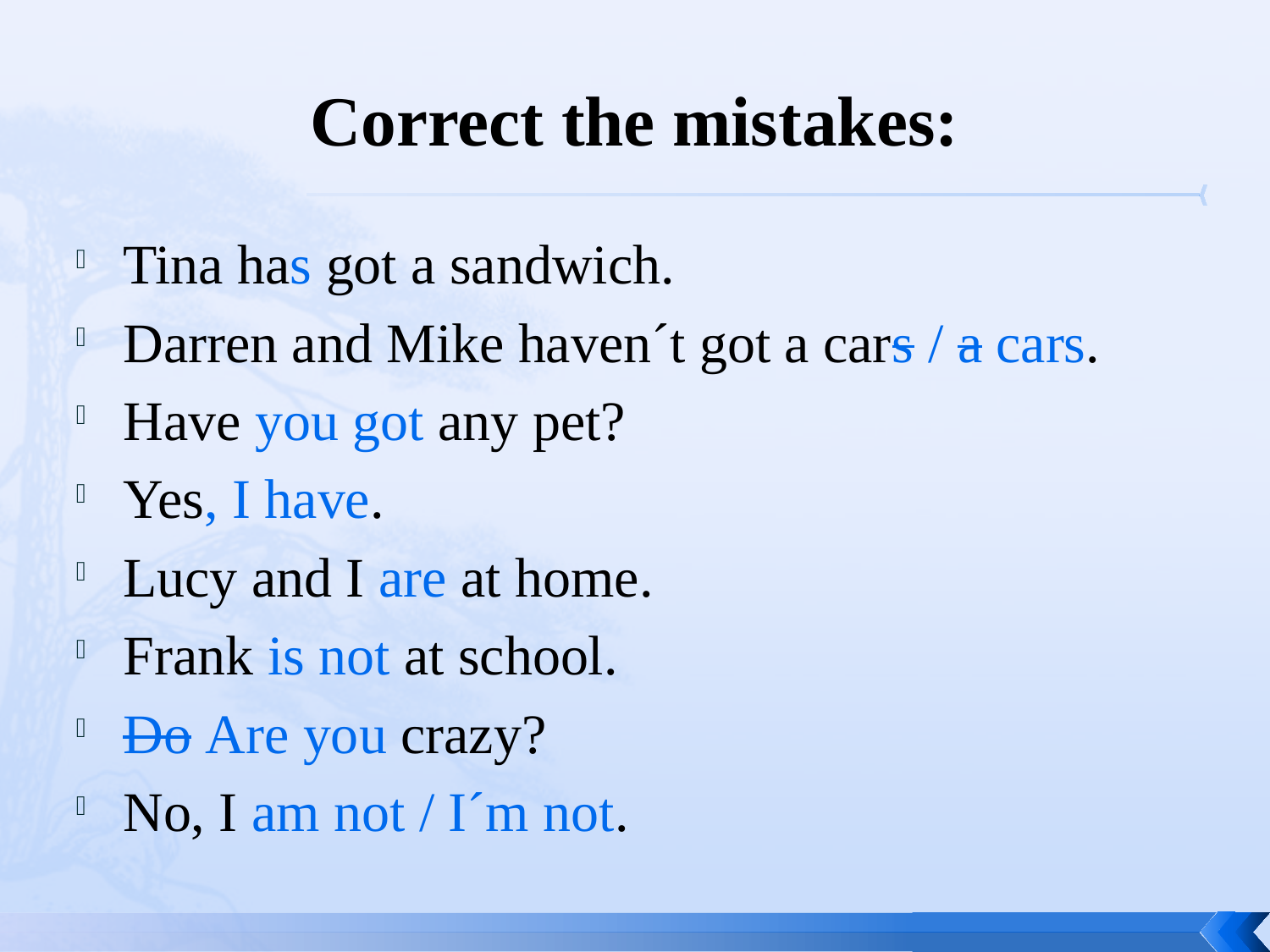

# Correct the mistakes:
Tina has got a sandwich.
Darren and Mike haven´t got a cars / a cars.
Have you got any pet?
Yes, I have.
Lucy and I are at home.
Frank is not at school.
Do Are you crazy?
No, I am not / I´m not.